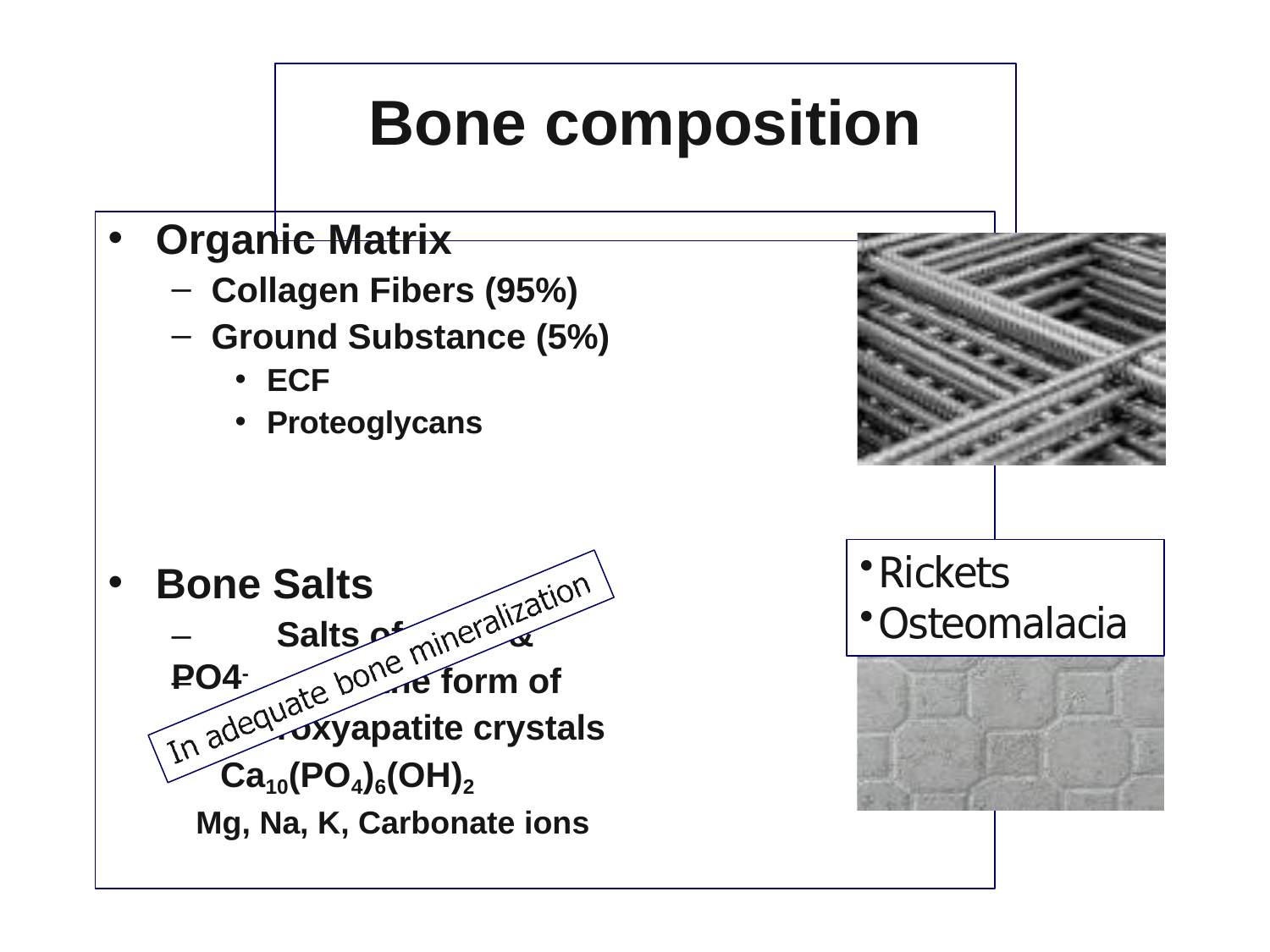

# Bone composition
Organic Matrix
Collagen Fibers (95%)
Ground Substance (5%)
ECF
Proteoglycans

Rickets
Osteomalacia
Bone Salts
–	Salts of Ca++ & PO4-

–		In the form of  Hydroxyapatite crystals  Ca10(PO4)6(OH)2
Mg, Na, K, Carbonate ions